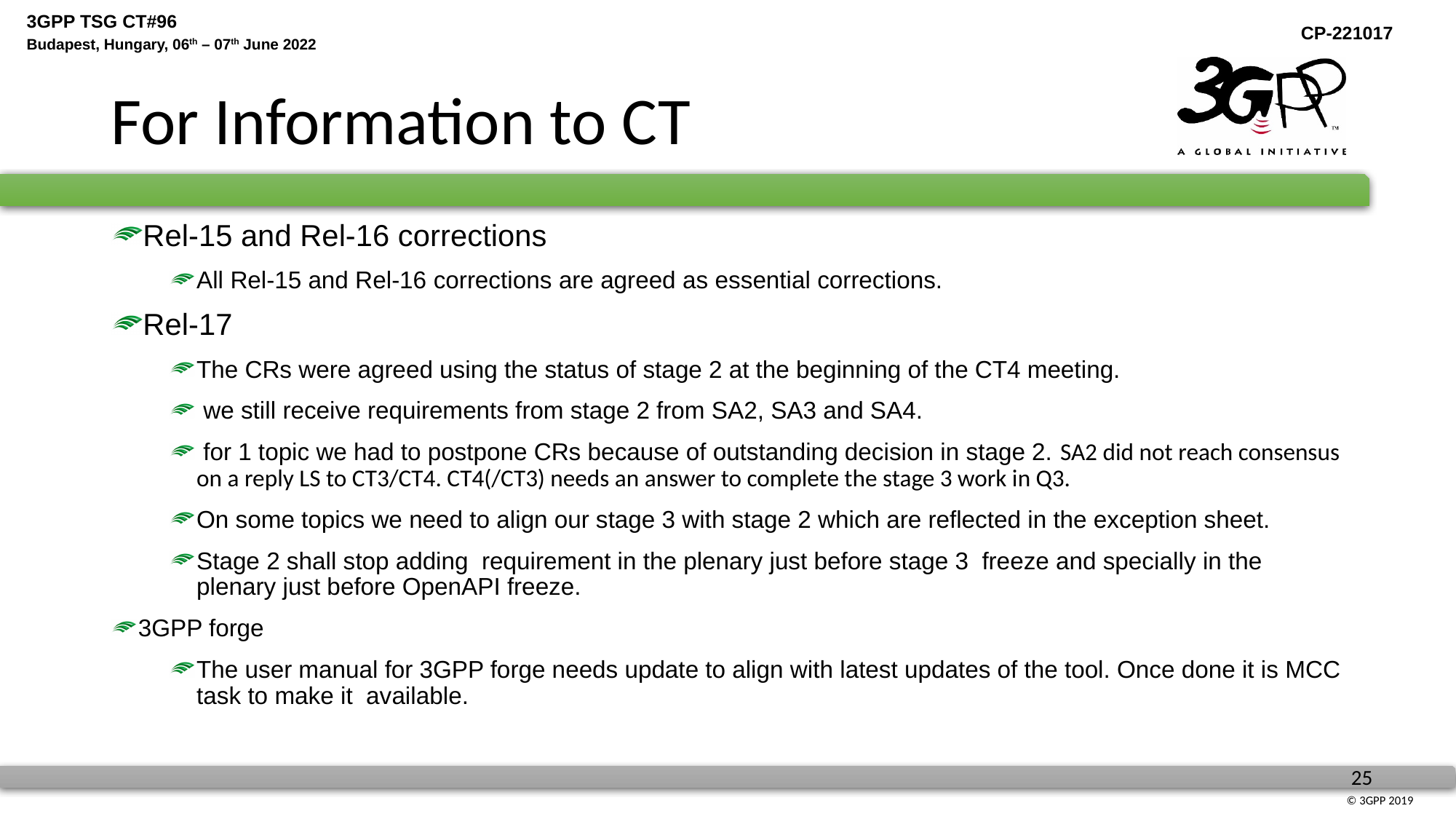

# For Information to CT
Rel-15 and Rel-16 corrections
All Rel-15 and Rel-16 corrections are agreed as essential corrections.
Rel-17
The CRs were agreed using the status of stage 2 at the beginning of the CT4 meeting.
 we still receive requirements from stage 2 from SA2, SA3 and SA4.
 for 1 topic we had to postpone CRs because of outstanding decision in stage 2. SA2 did not reach consensus on a reply LS to CT3/CT4. CT4(/CT3) needs an answer to complete the stage 3 work in Q3.
On some topics we need to align our stage 3 with stage 2 which are reflected in the exception sheet.
Stage 2 shall stop adding  requirement in the plenary just before stage 3  freeze and specially in the plenary just before OpenAPI freeze.
3GPP forge
The user manual for 3GPP forge needs update to align with latest updates of the tool. Once done it is MCC task to make it  available.